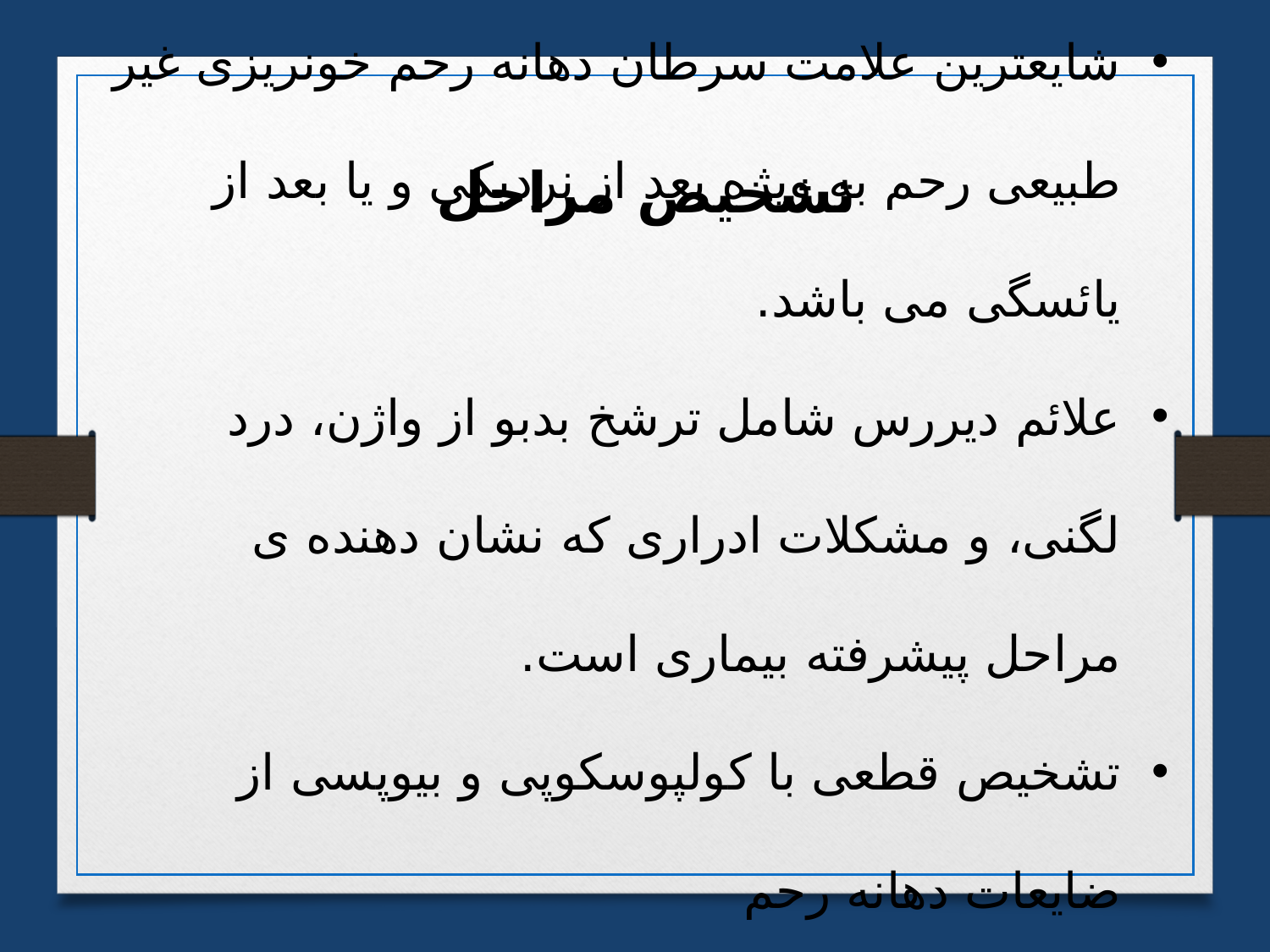

تشخیص مراحل
شایعترین علامت سرطان دهانه رحم خونریزی غیر طبیعی رحم به ویژه بعد از نردیکی و یا بعد از یائسگی می باشد.
علائم دیررس شامل ترشخ بدبو از واژن، درد لگنی، و مشکلات ادراری که نشان دهنده ی مراحل پیشرفته بیماری است.
تشخیص قطعی با کولپوسکوپی و بیوپسی از ضایعات دهانه رحم
 می باشد.